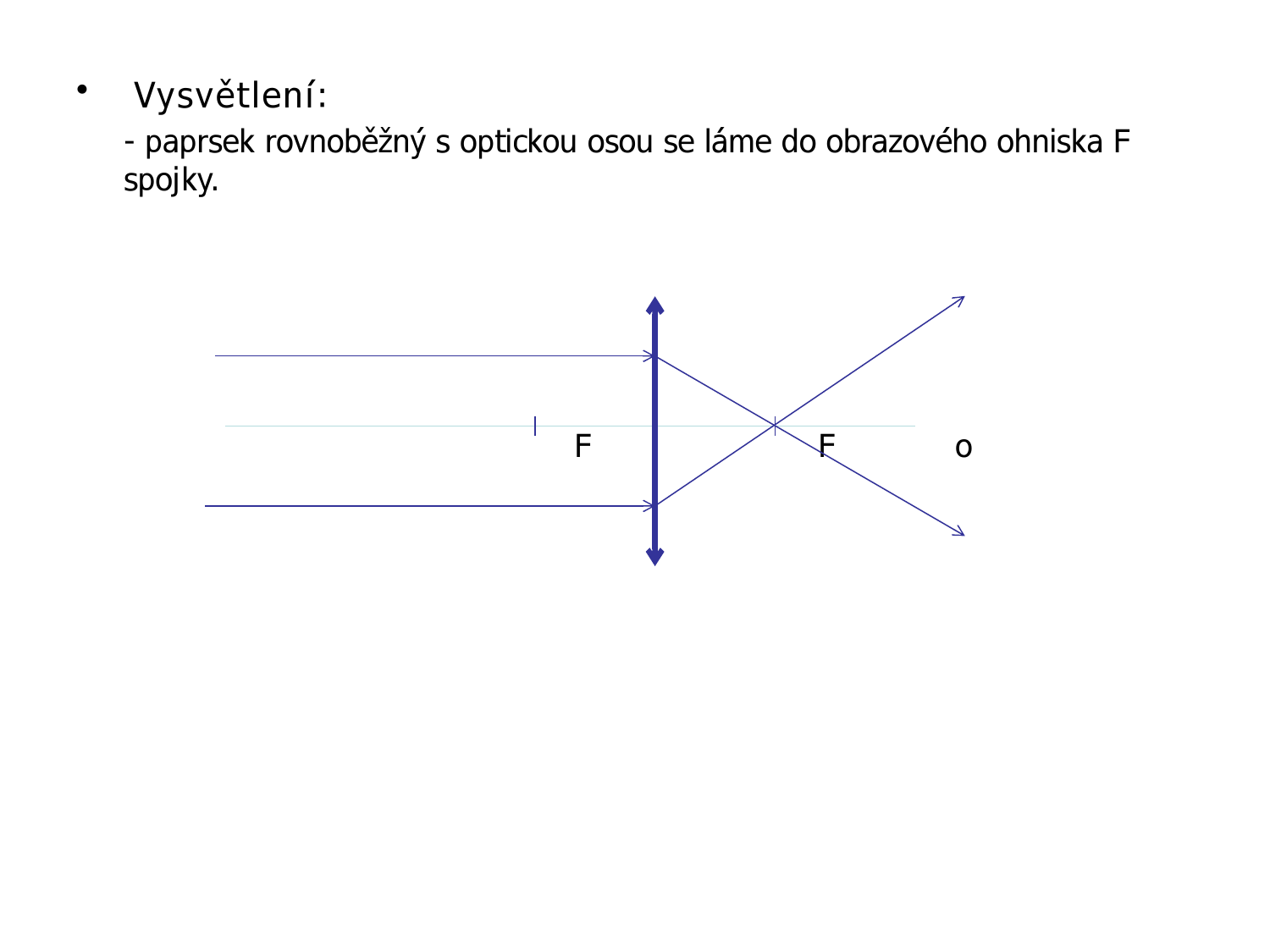

Vysvětlení:
	- paprsek rovnoběžný s optickou osou se láme do obrazového ohniska F spojky.

				       F		      F	       o